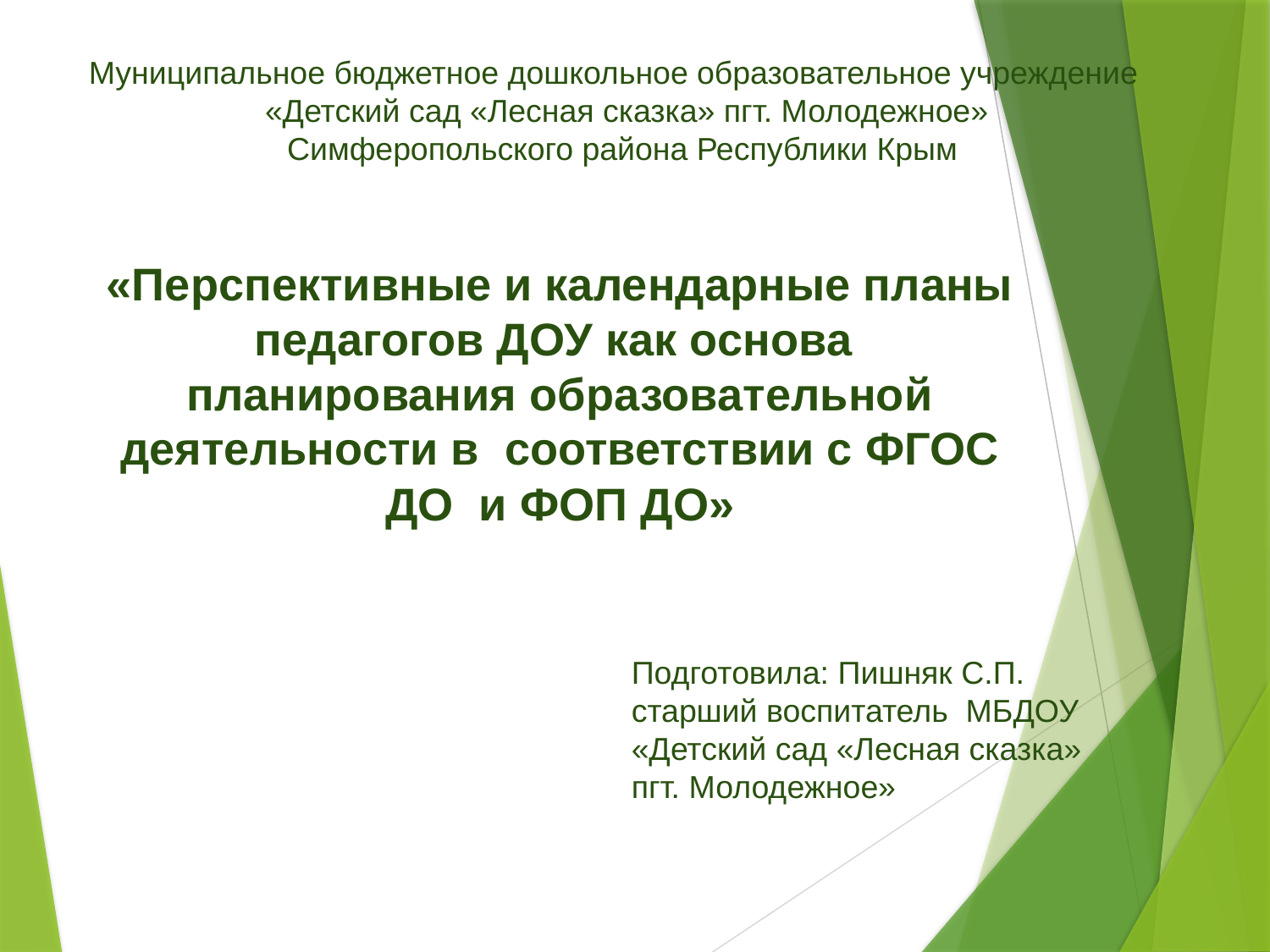

Муниципальное бюджетное дошкольное образовательное учреждение
 «Детский сад «Лесная сказка» пгт. Молодежное»
Симферопольского района Республики Крым
# «Перспективные и календарные планы педагогов ДОУ как основа  планирования образовательной деятельности в  соответствии с ФГОС ДО  и ФОП ДО»
Подготовила: Пишняк С.П. старший воспитатель  МБДОУ «Детский сад «Лесная сказка» пгт. Молодежное»